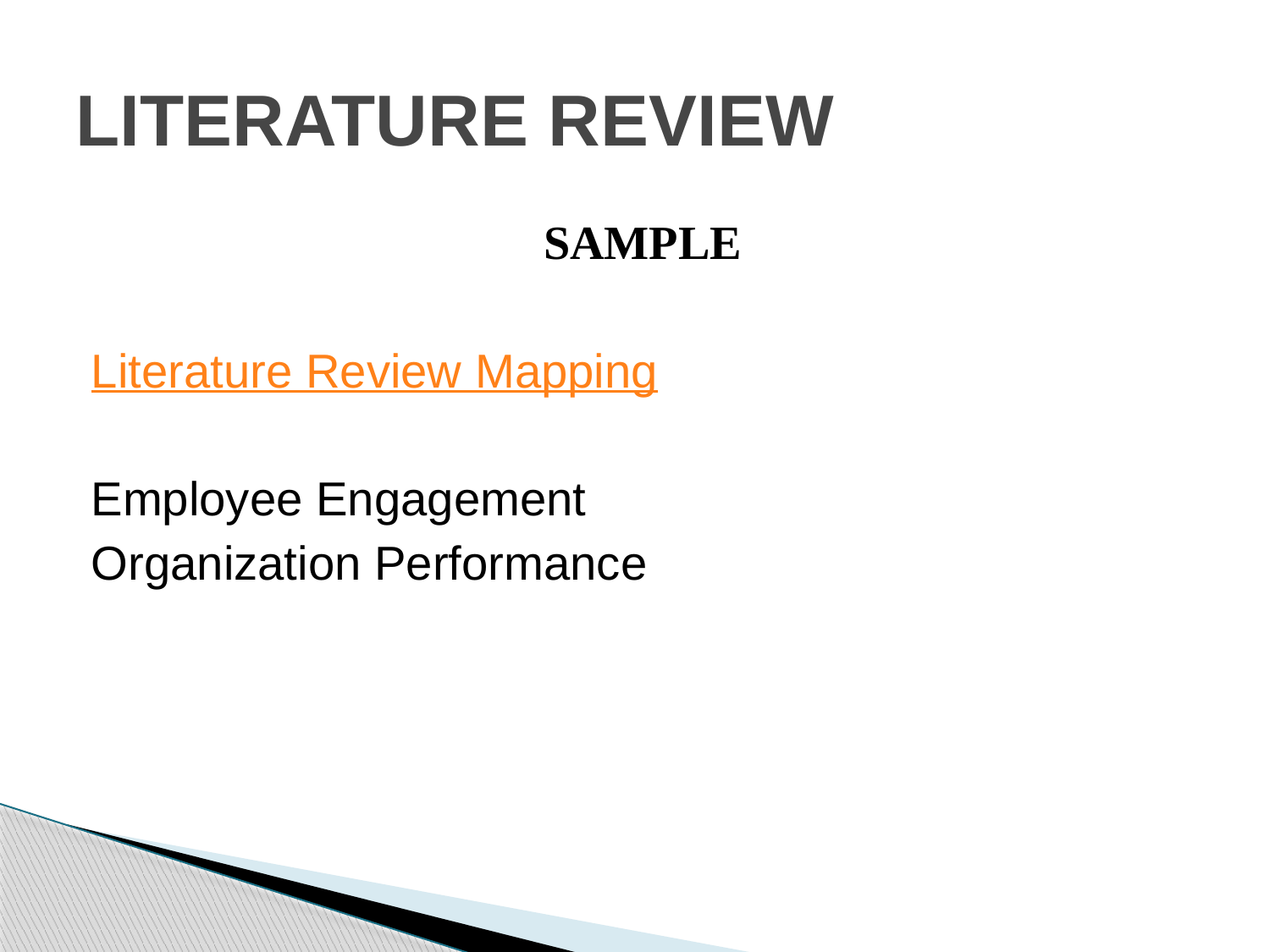

# LITERATURE REVIEW
SAMPLE

Literature Review Mapping

Employee Engagement
Organization Performance